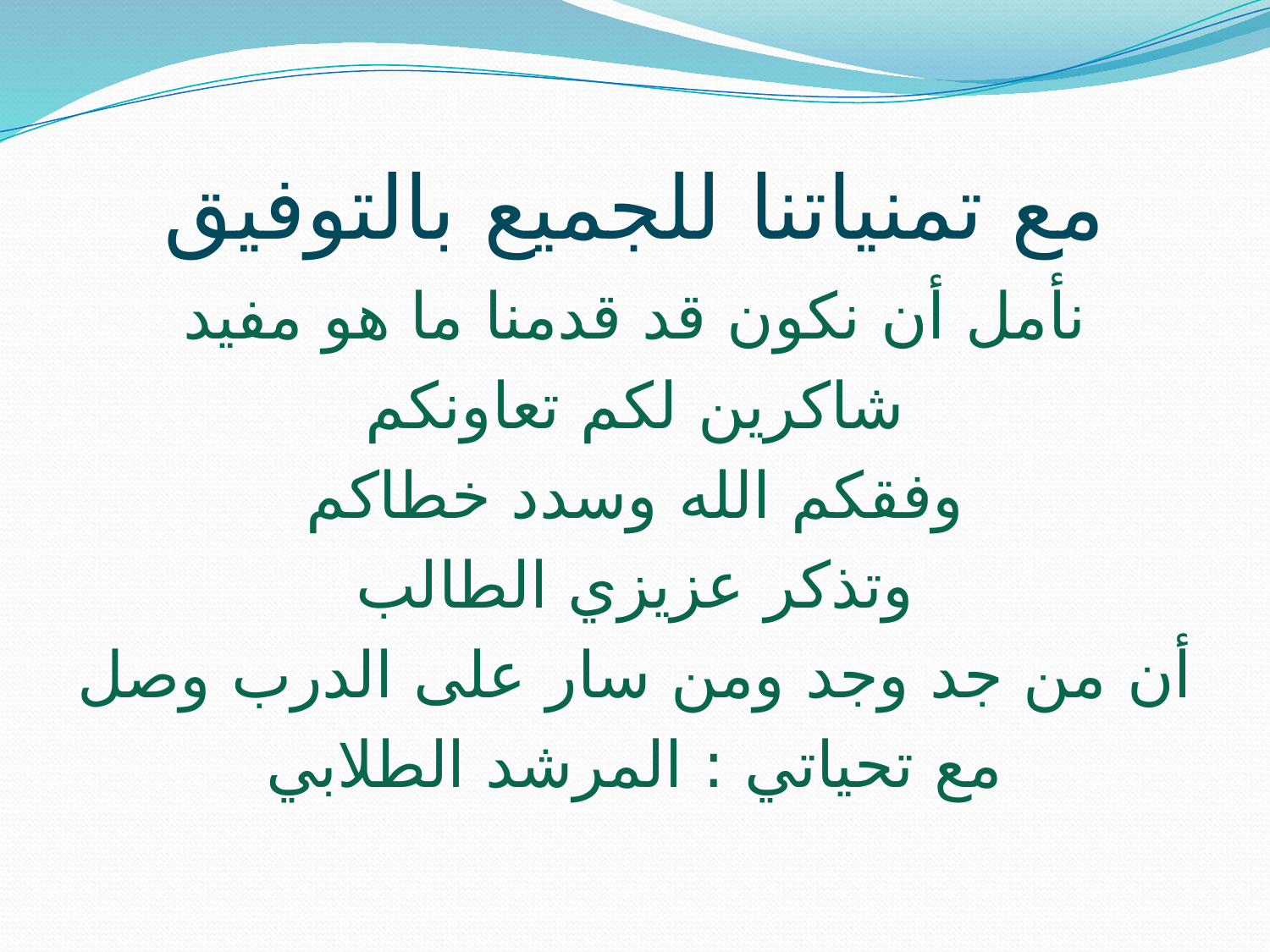

# مع تمنياتنا للجميع بالتوفيق
نأمل أن نكون قد قدمنا ما هو مفيد
شاكرين لكم تعاونكم
وفقكم الله وسدد خطاكم
وتذكر عزيزي الطالب
أن من جد وجد ومن سار على الدرب وصل
مع تحياتي : المرشد الطلابي